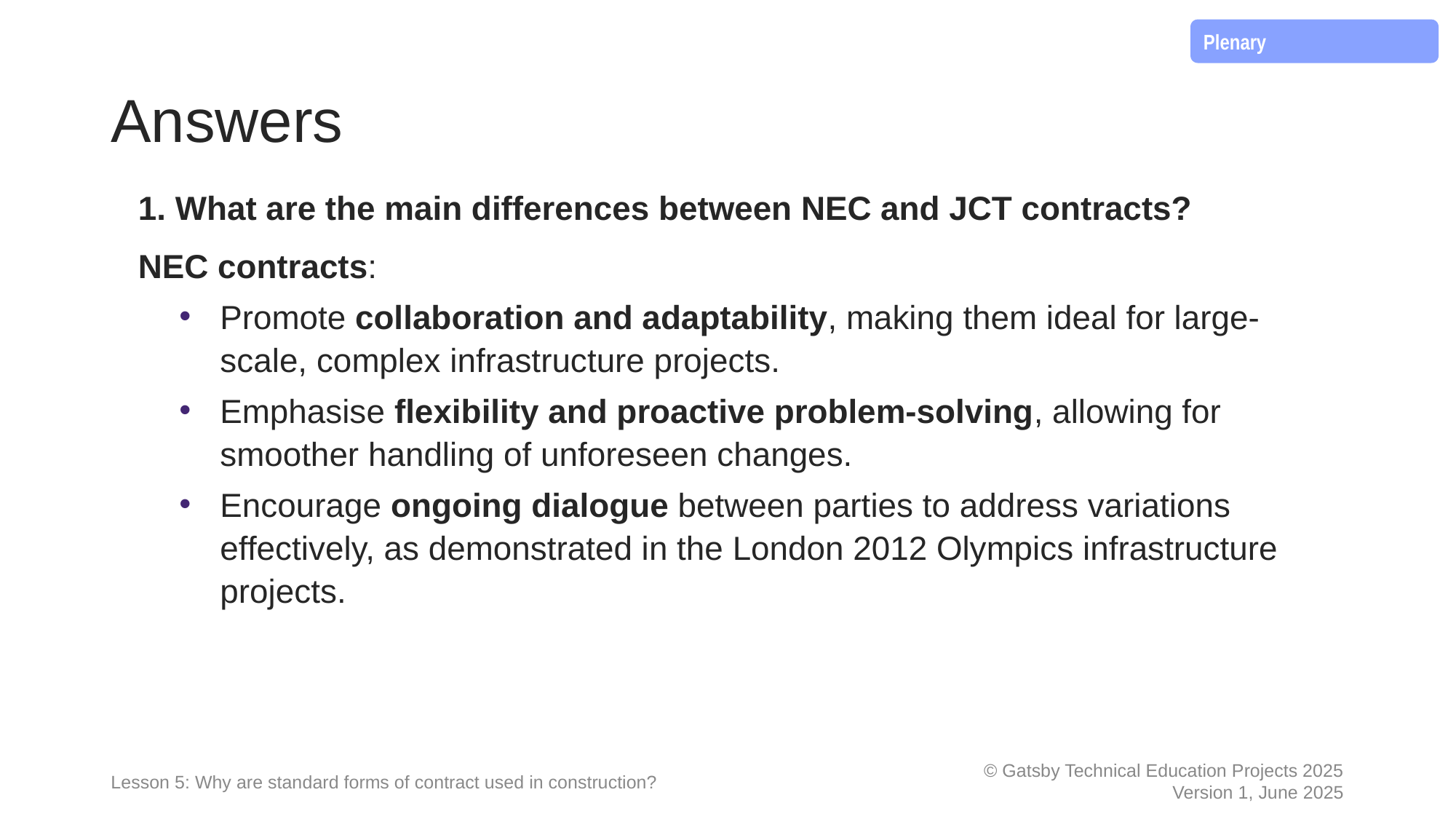

Plenary
# Answers
1. What are the main differences between NEC and JCT contracts?
NEC contracts:
Promote collaboration and adaptability, making them ideal for large-scale, complex infrastructure projects.
Emphasise flexibility and proactive problem-solving, allowing for smoother handling of unforeseen changes.
Encourage ongoing dialogue between parties to address variations effectively, as demonstrated in the London 2012 Olympics infrastructure projects.

Lesson 5: Why are standard forms of contract used in construction?